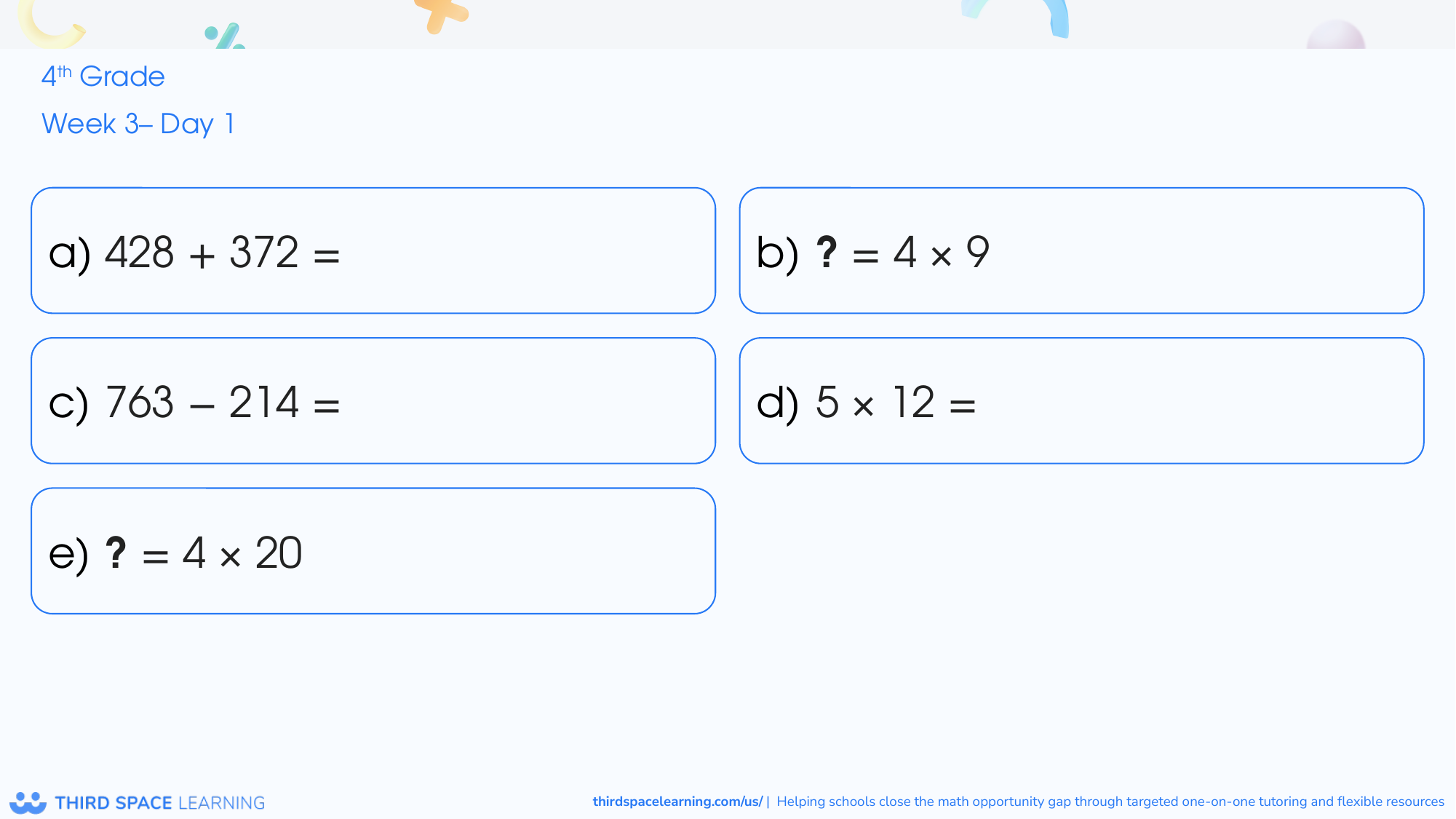

4th Grade
Week 3– Day 1
428 + 372 =
? = 4 × 9
763 − 214 =
5 × 12 =
? = 4 × 20